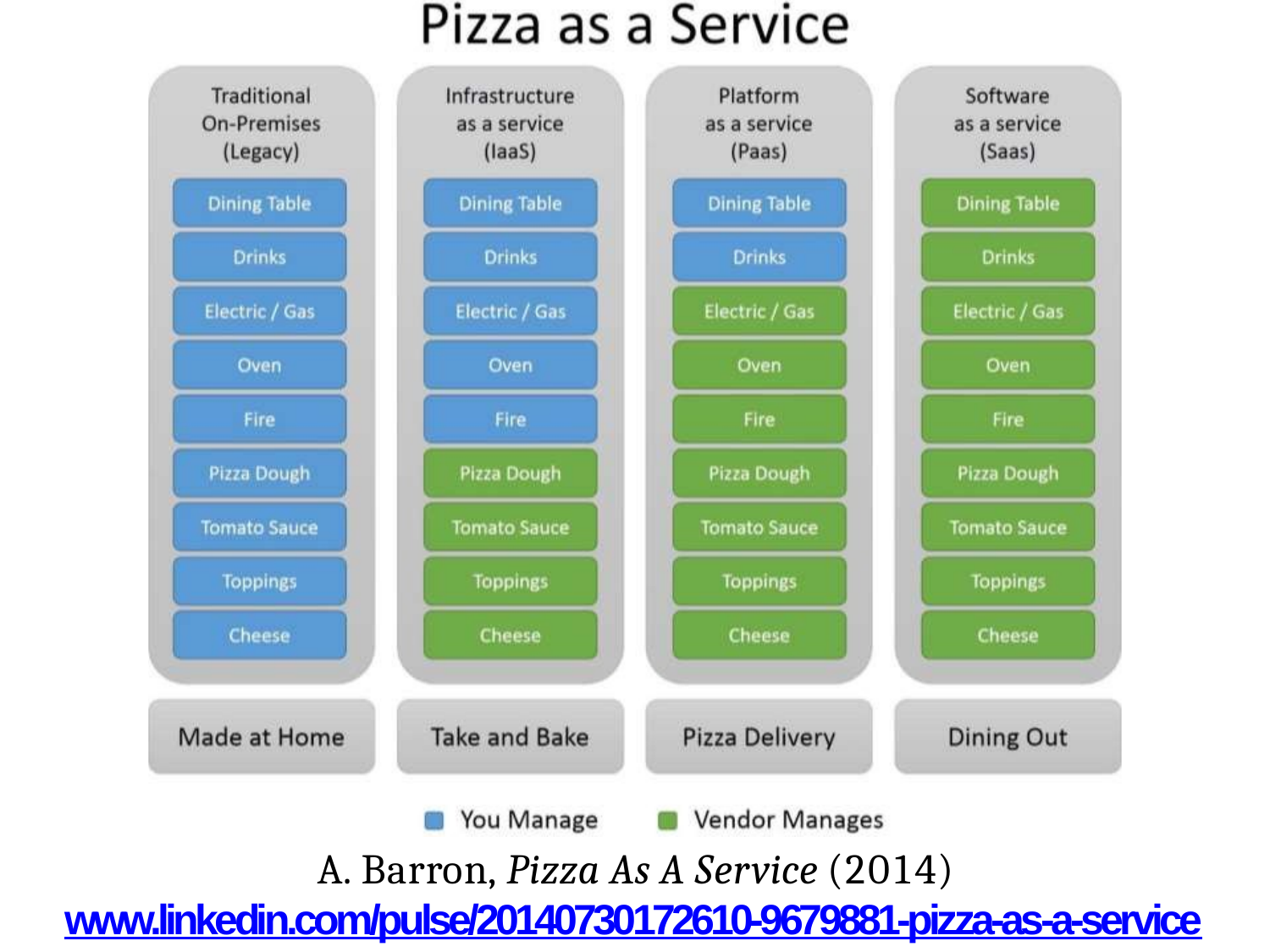

A. Barron, Pizza As A Service (2014)
www.linkedin.com/pulse/20140730172610-9679881-pizza-as-a-service